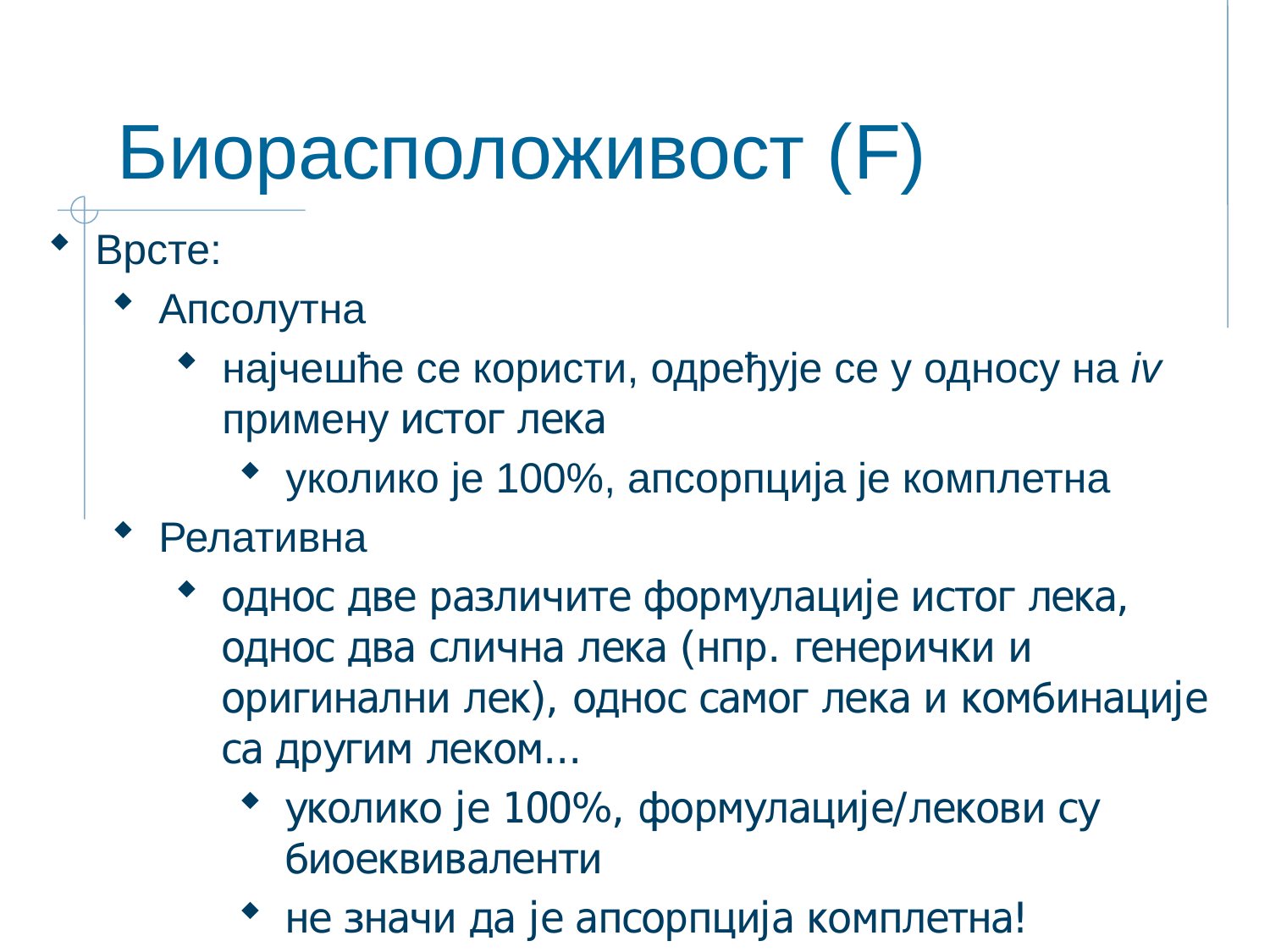

# Биорасположивост (F)

Врсте:
Апсолутна
најчешће се користи, одређује се у односу на iv примену истог лека
уколико је 100%, апсорпција је комплетна
Релативна
однос две различите формулације истог лека, однос два слична лека (нпр. генерички и оригинални лек), однос самог лека и комбинације са другим леком...
уколико је 100%, формулације/лекови су биоеквиваленти
не значи да је апсорпција комплетна!